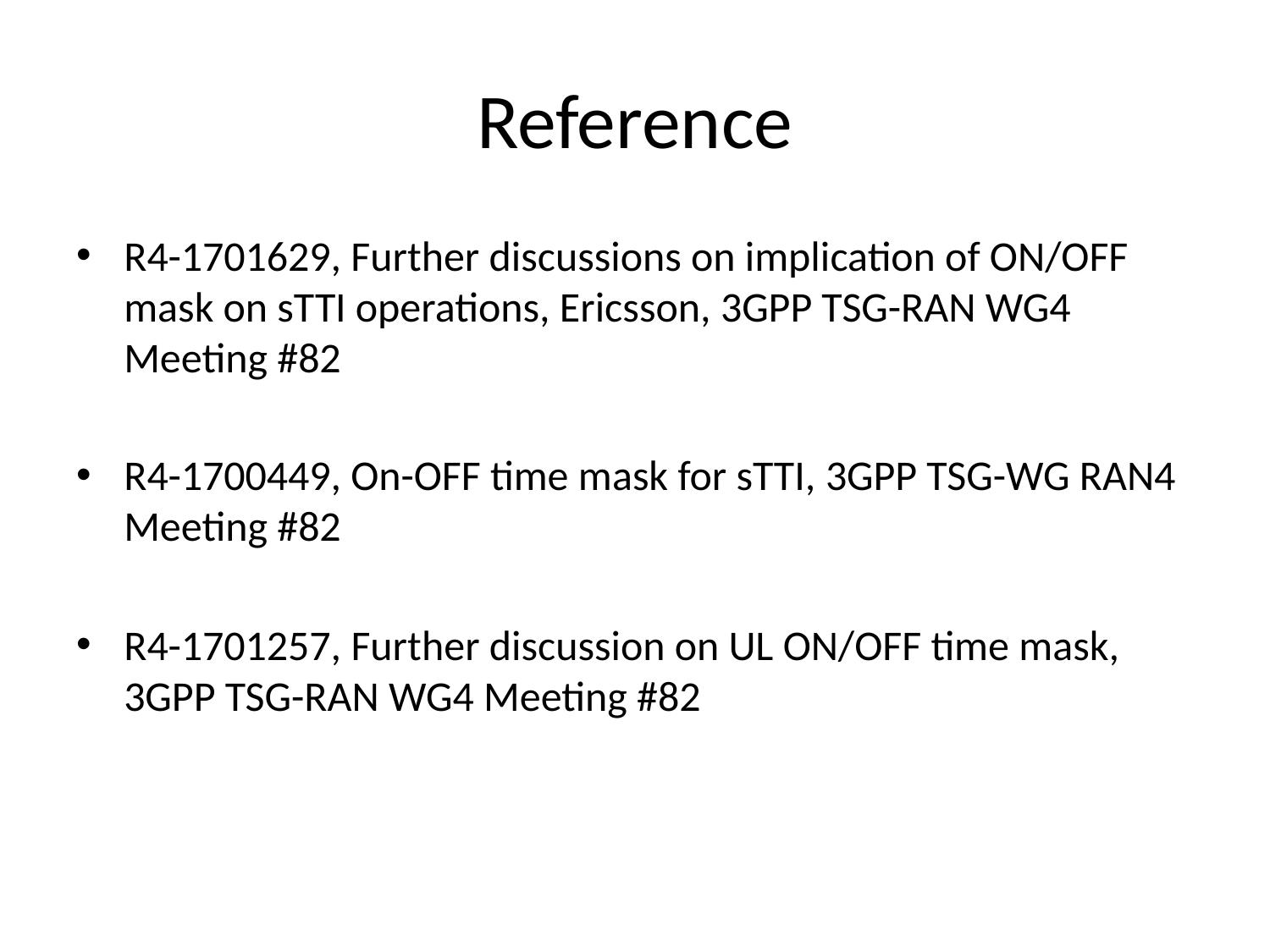

# Reference
R4-1701629, Further discussions on implication of ON/OFF mask on sTTI operations, Ericsson, 3GPP TSG-RAN WG4 Meeting #82

R4-1700449, On-OFF time mask for sTTI, 3GPP TSG-WG RAN4 Meeting #82

R4-1701257, Further discussion on UL ON/OFF time mask, 3GPP TSG-RAN WG4 Meeting #82